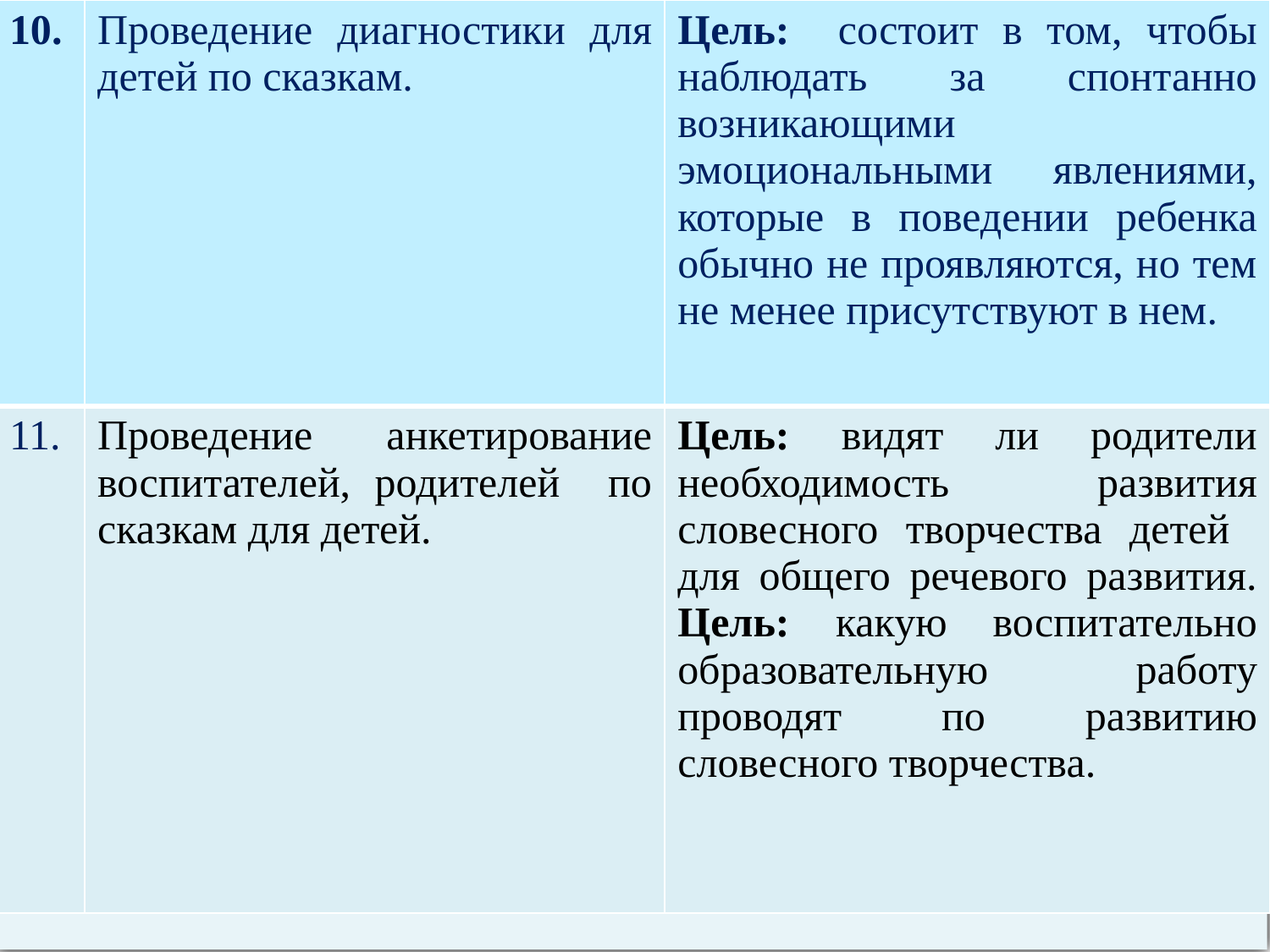

| 10. | Проведение диагностики для детей по сказкам. | Цель: состоит в том, чтобы наблюдать за спонтанно возникающими эмоциональными явлениями, которые в поведении ребенка обычно не проявляются, но тем не менее присутствуют в нем. |
| --- | --- | --- |
| 11. | Проведение анкетирование воспитателей, родителей по сказкам для детей. | Цель: видят ли родители необходимость развития словесного творчества детей для общего речевого развития. Цель: какую воспитательно образовательную работу проводят по развитию словесного творчества. |